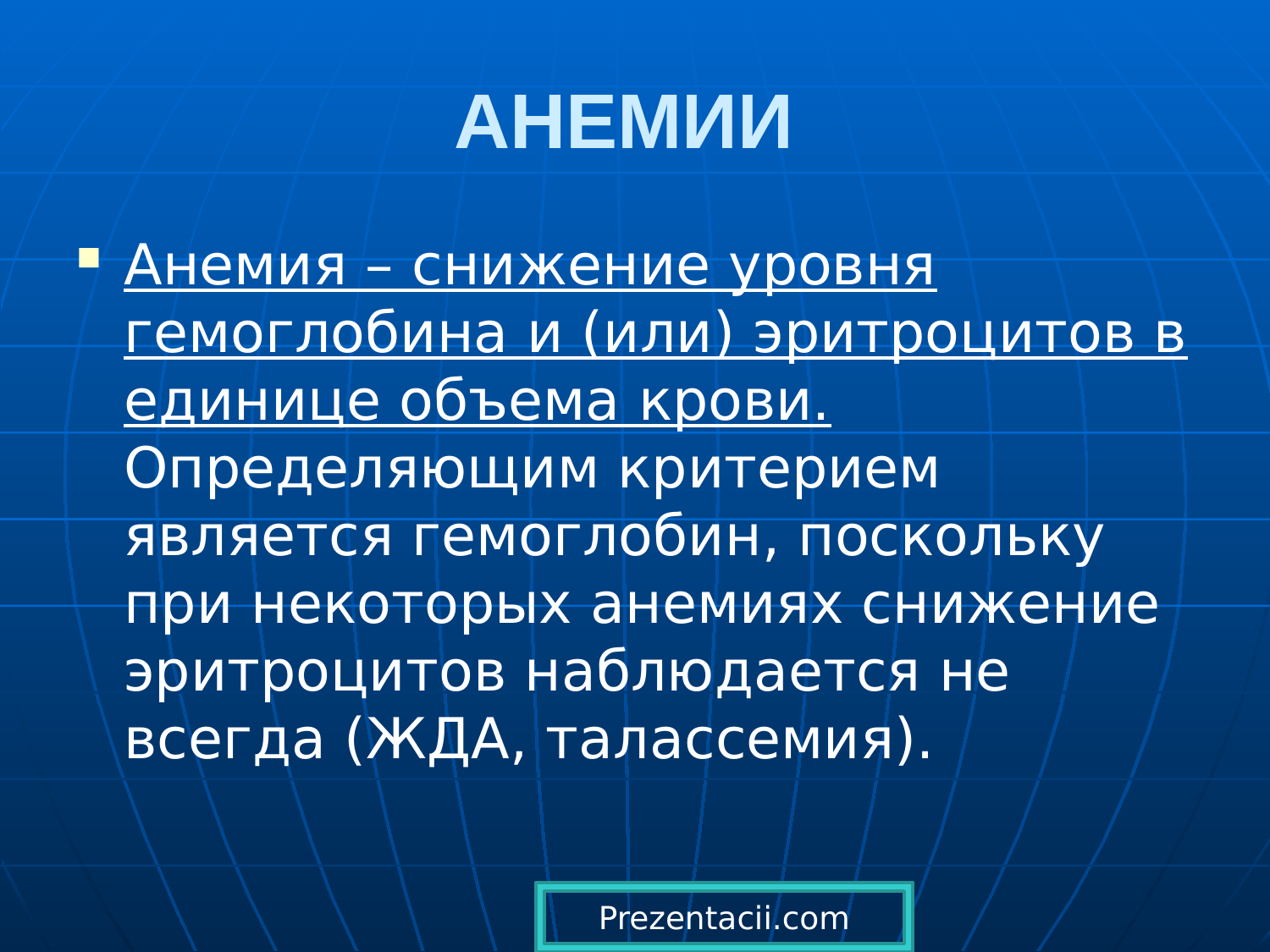

# АНЕМИИ
Анемия – снижение уровня гемоглобина и (или) эритроцитов в единице объема крови. Определяющим критерием является гемоглобин, поскольку при некоторых анемиях снижение эритроцитов наблюдается не всегда (ЖДА, талассемия).
Prezentacii.com